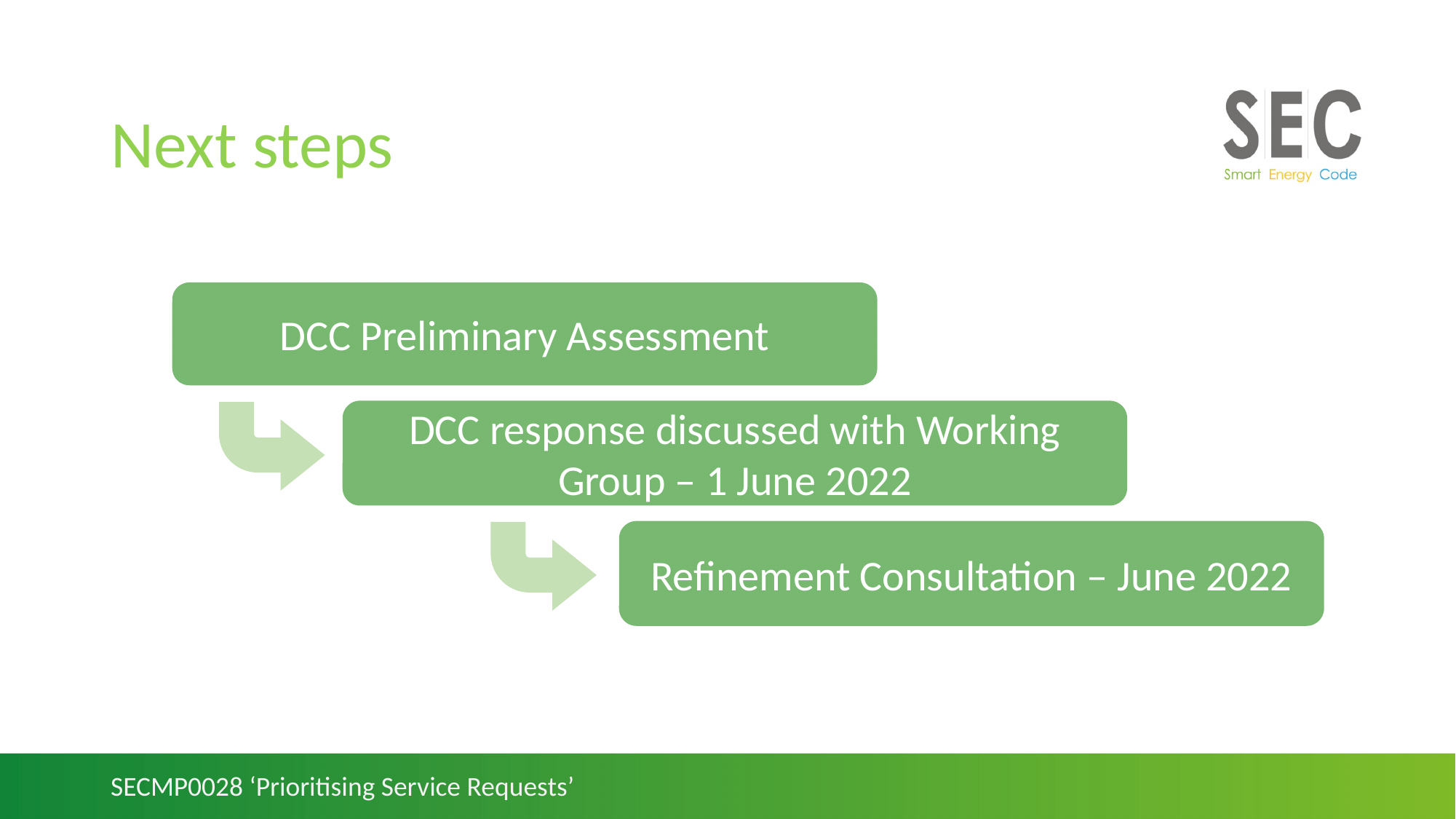

# Next steps

DCC Preliminary Assessment
DCC response discussed with Working Group – 1 June 2022

Refinement Consultation – June 2022

SECMP0028 ‘Prioritising Service Requests’